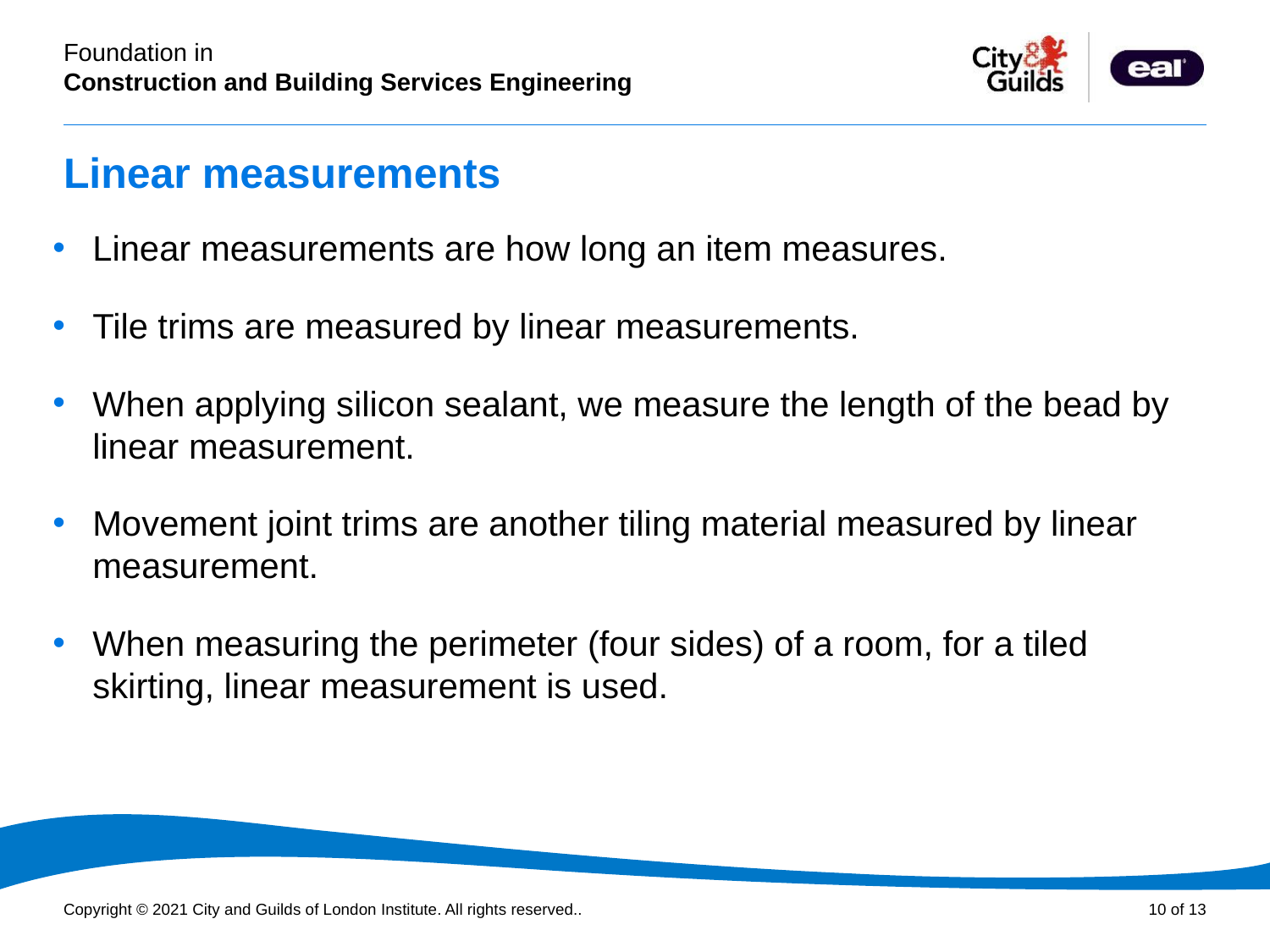

# Linear measurements
Linear measurements are how long an item measures.
Tile trims are measured by linear measurements.
When applying silicon sealant, we measure the length of the bead by linear measurement.
Movement joint trims are another tiling material measured by linear measurement.
When measuring the perimeter (four sides) of a room, for a tiled skirting, linear measurement is used.